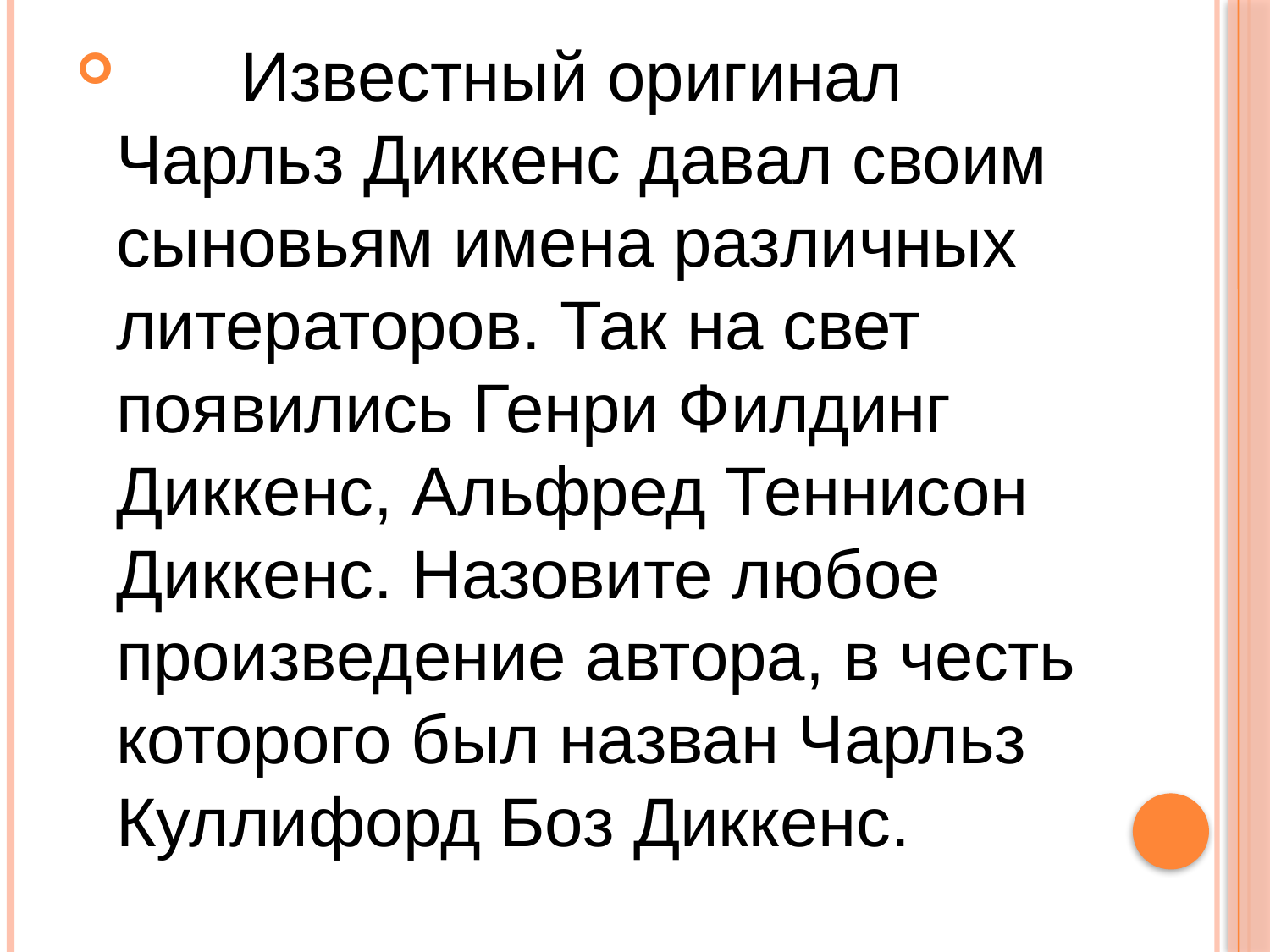

Известный оригинал Чарльз Диккенс давал своим сыновьям имена различных литераторов. Так на свет появились Генри Филдинг Диккенс, Альфред Теннисон Диккенс. Назовите любое произведение автора, в честь которого был назван Чарльз Куллифорд Боз Диккенс.
#